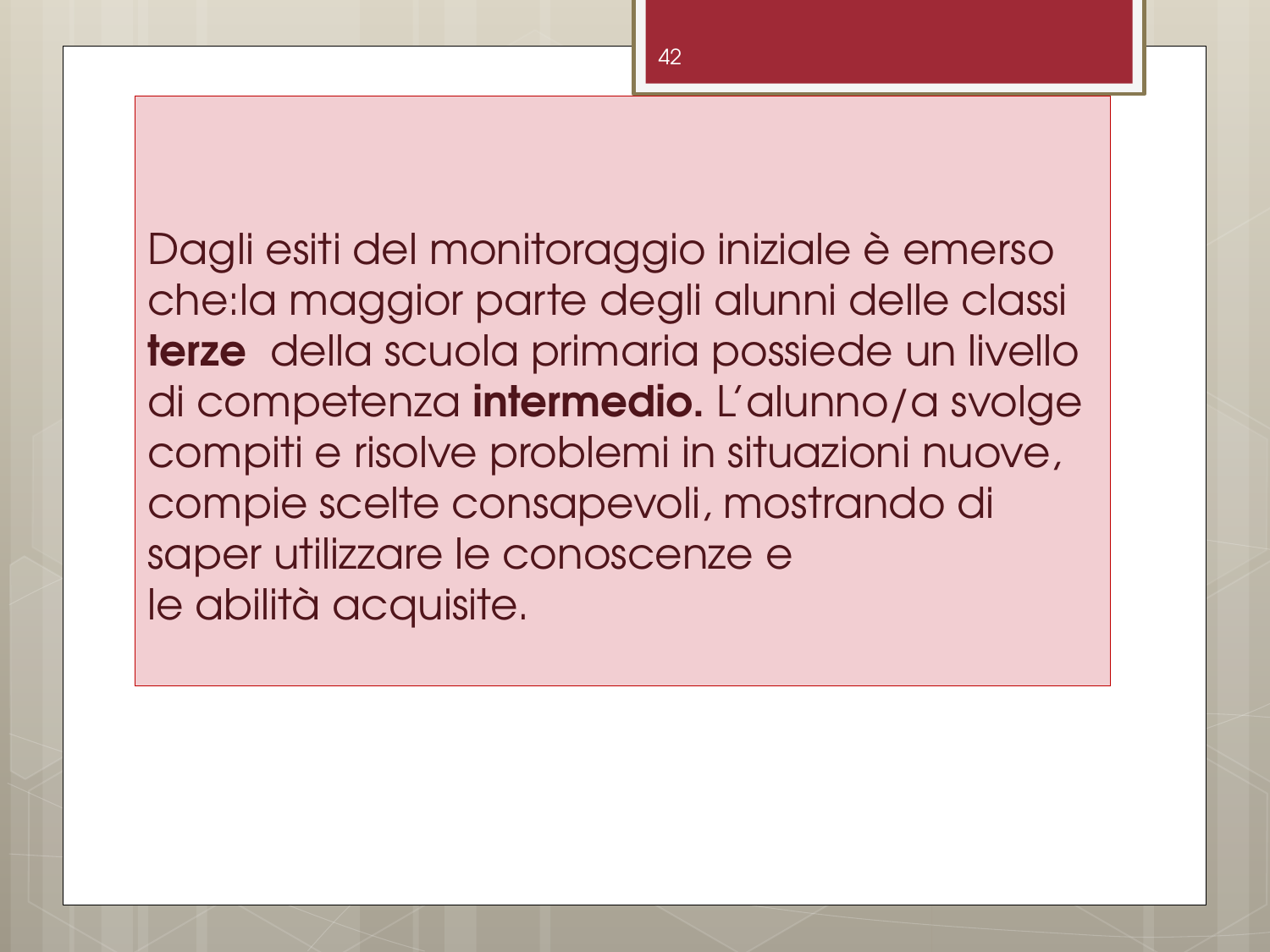

42
# Dagli esiti del monitoraggio iniziale è emerso che:la maggior parte degli alunni delle classi terze  della scuola primaria possiede un livello di competenza intermedio. L’alunno/a svolge compiti e risolve problemi in situazioni nuove,   compie scelte consapevoli, mostrando di saper utilizzare le conoscenze e le abilità acquisite.